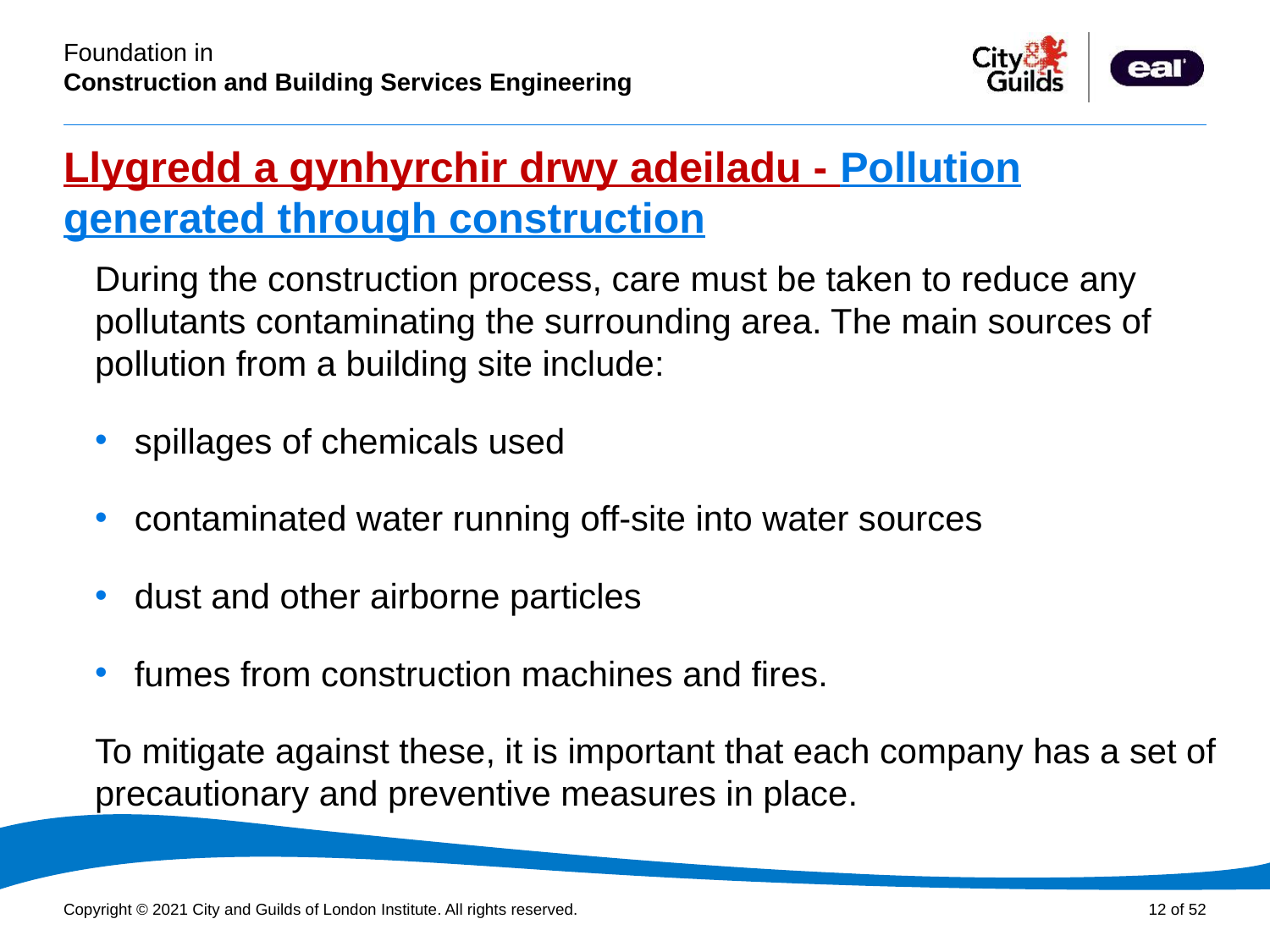

# Llygredd a gynhyrchir drwy adeiladu - Pollution generated through construction
During the construction process, care must be taken to reduce any pollutants contaminating the surrounding area. The main sources of pollution from a building site include:
spillages of chemicals used
contaminated water running off-site into water sources
dust and other airborne particles
fumes from construction machines and fires.
To mitigate against these, it is important that each company has a set of precautionary and preventive measures in place.